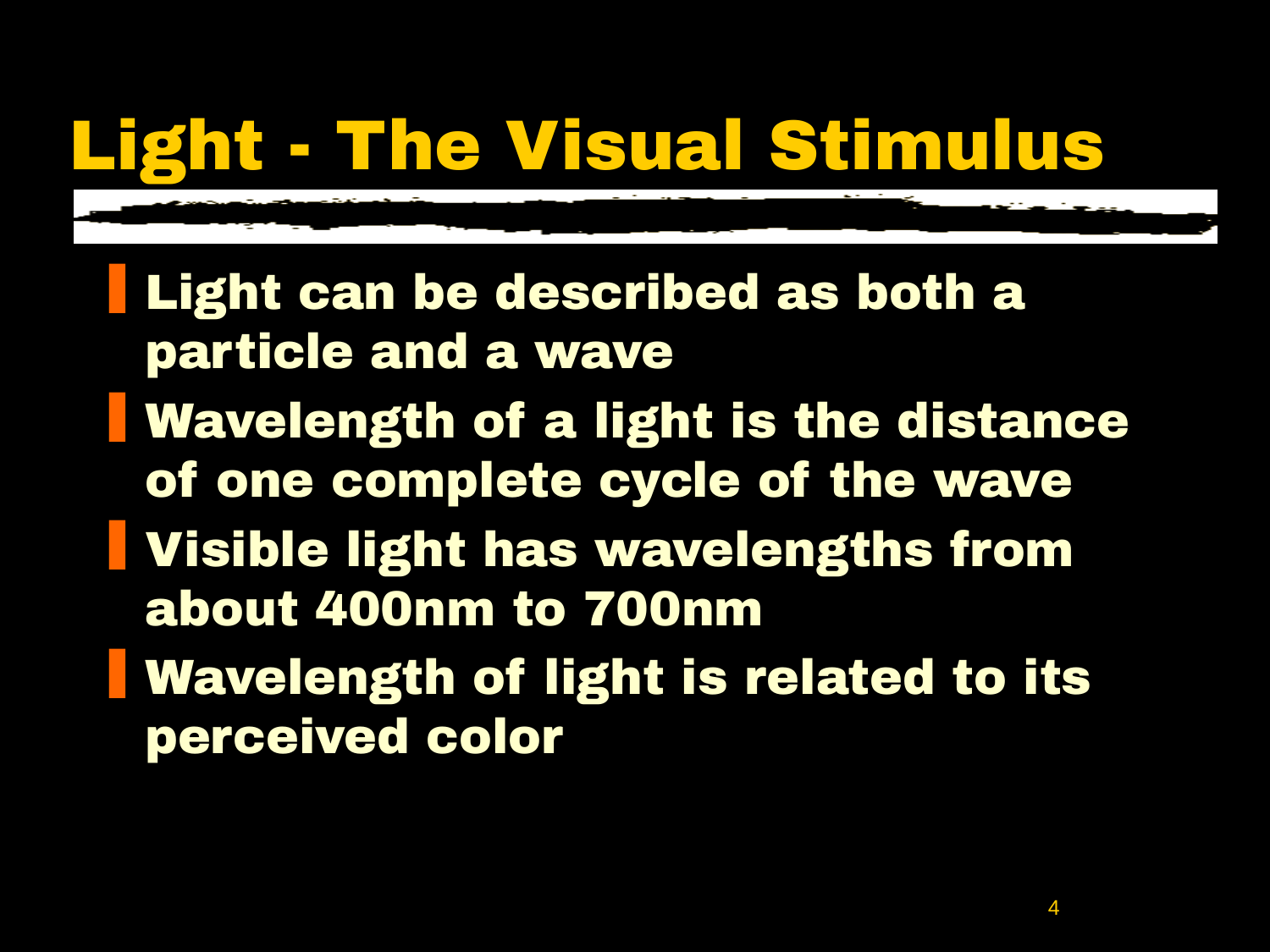

# Light - The Visual Stimulus
Light can be described as both a particle and a wave
Wavelength of a light is the distance of one complete cycle of the wave
Visible light has wavelengths from about 400nm to 700nm
Wavelength of light is related to its perceived color